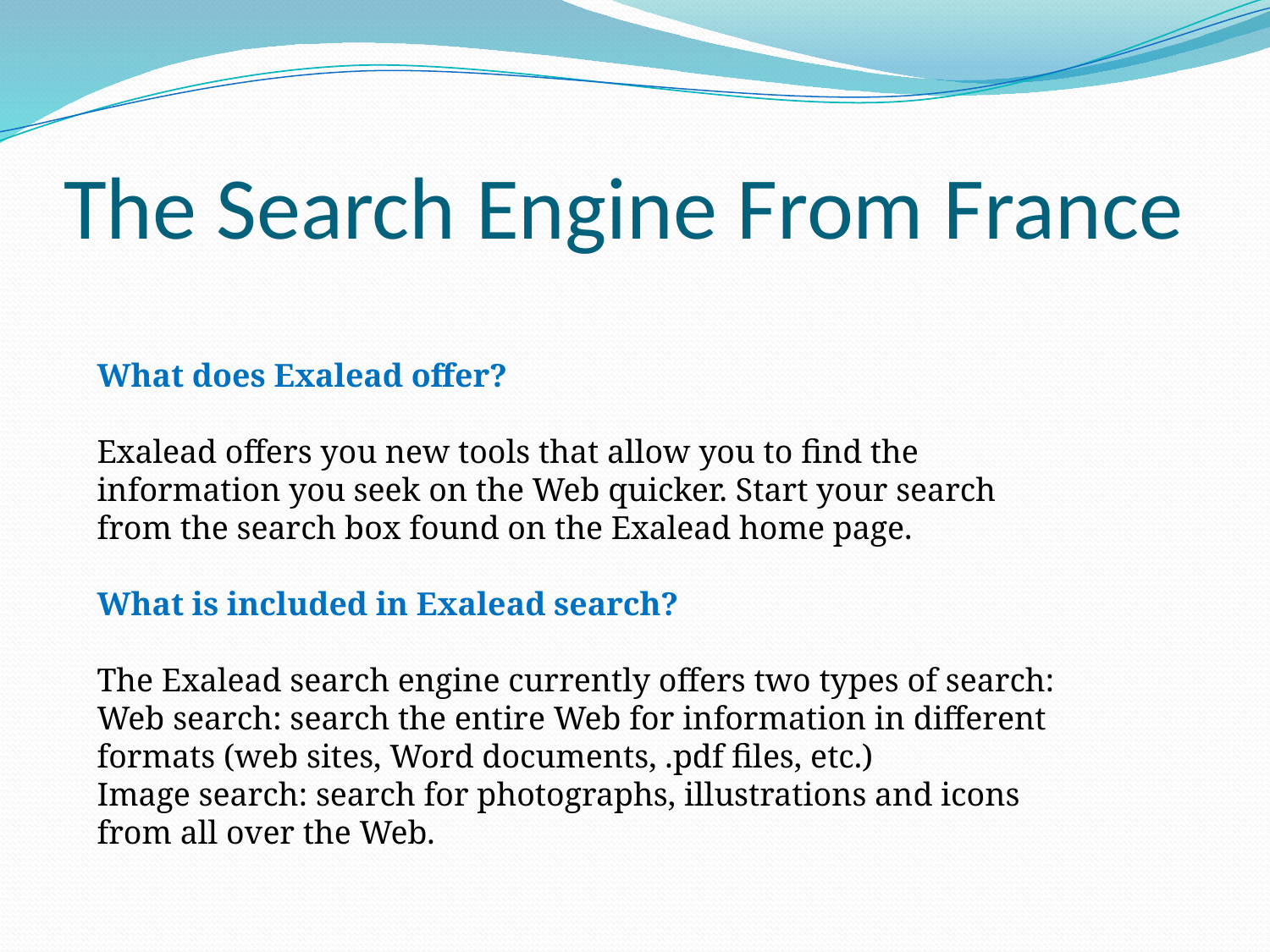

# The Search Engine From France

What does Exalead offer?

Exalead offers you new tools that allow you to find the information you seek on the Web quicker. Start your search from the search box found on the Exalead home page.

What is included in Exalead search?

The Exalead search engine currently offers two types of search:
Web search: search the entire Web for information in different formats (web sites, Word documents, .pdf files, etc.)
Image search: search for photographs, illustrations and icons from all over the Web.